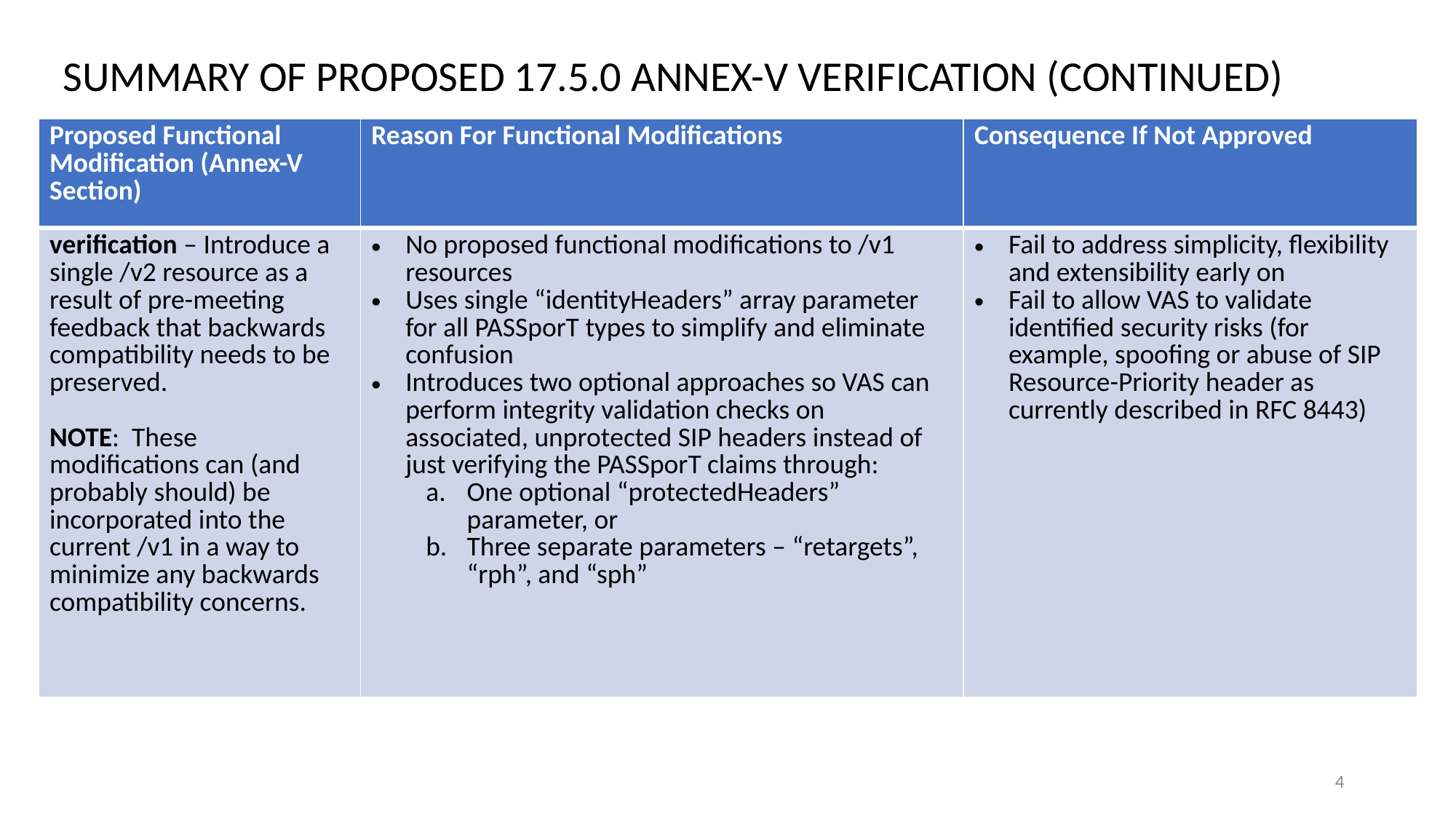

Summary of proposed 17.5.0 Annex-V Verification (continued)
| Proposed Functional Modification (Annex-V Section) | Reason For Functional Modifications | Consequence If Not Approved |
| --- | --- | --- |
| verification – Introduce a single /v2 resource as a result of pre-meeting feedback that backwards compatibility needs to be preserved. NOTE: These modifications can (and probably should) be incorporated into the current /v1 in a way to minimize any backwards compatibility concerns. | No proposed functional modifications to /v1 resources Uses single “identityHeaders” array parameter for all PASSporT types to simplify and eliminate confusion Introduces two optional approaches so VAS can perform integrity validation checks on associated, unprotected SIP headers instead of just verifying the PASSporT claims through: One optional “protectedHeaders” parameter, or Three separate parameters – “retargets”, “rph”, and “sph” | Fail to address simplicity, flexibility and extensibility early on Fail to allow VAS to validate identified security risks (for example, spoofing or abuse of SIP Resource-Priority header as currently described in RFC 8443) |
4